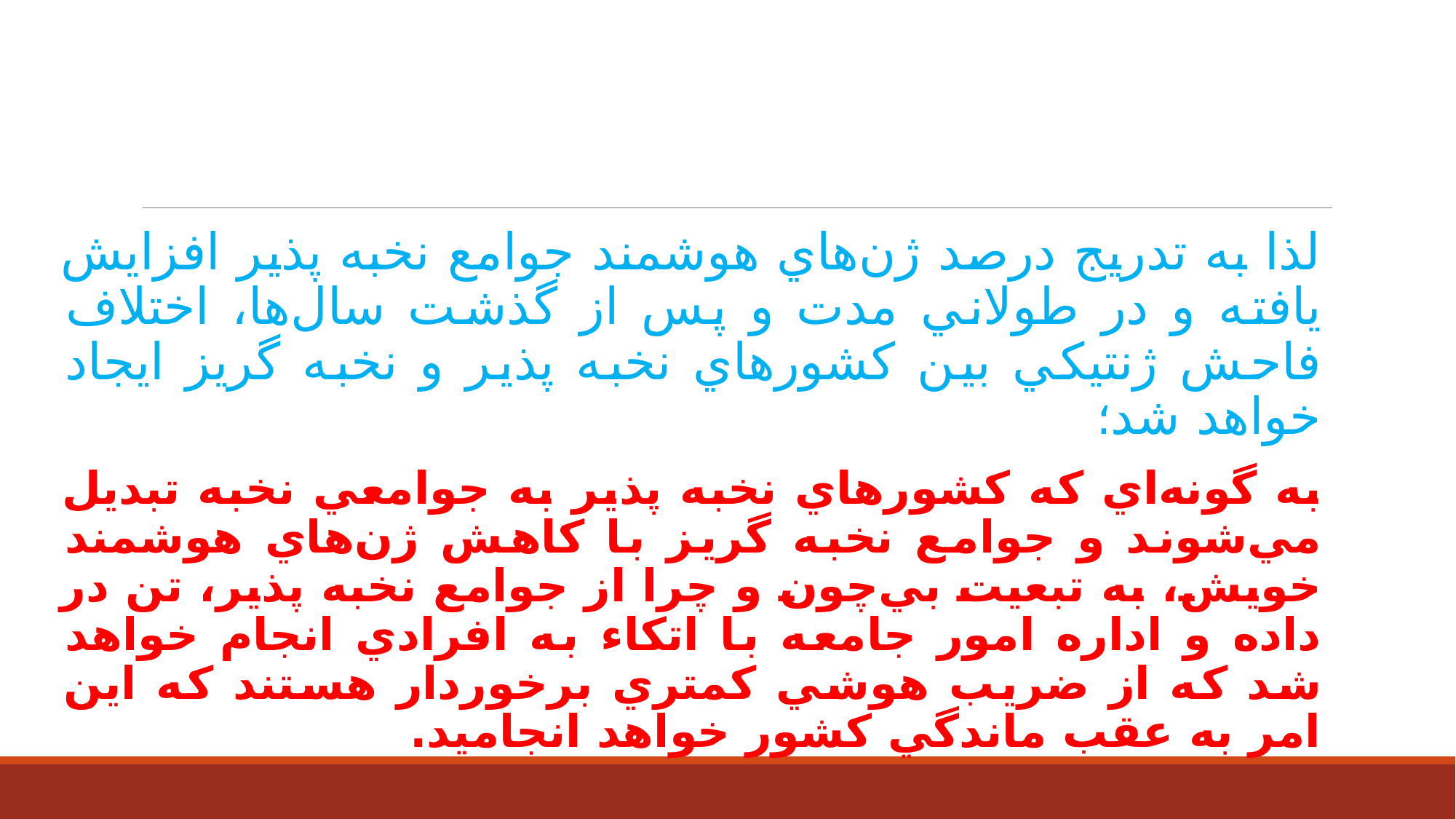

لذا به تدريج درصد ژن‌هاي هوشمند جوامع نخبه پذير افزايش يافته و در طولاني مدت و پس از گذشت سال‌ها، اختلاف فاحش ژنتيكي بين كشورهاي نخبه پذير و نخبه گريز ايجاد خواهد شد؛
به گونه‌اي كه كشورهاي نخبه پذير به جوامعي نخبه تبديل مي‌شوند و جوامع نخبه گريز با كاهش ژن‌هاي هوشمند خويش، به تبعيت بي‌چون و چرا از جوامع نخبه پذير، تن در داده و اداره امور جامعه با اتكاء به افرادي انجام خواهد شد كه از ضريب هوشي كمتري برخوردار هستند كه اين امر به عقب ماندگي كشور خواهد انجاميد.